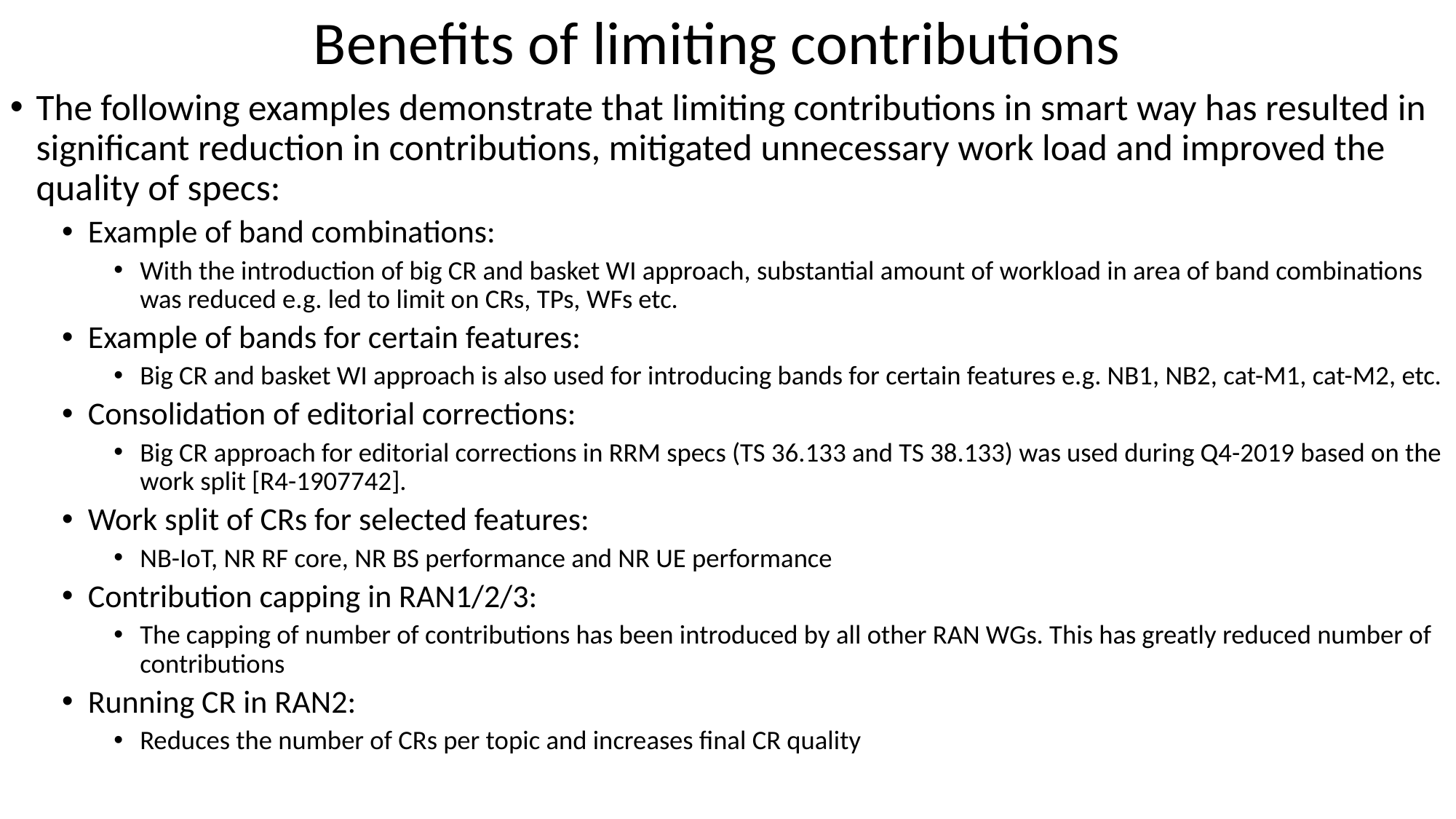

# Benefits of limiting contributions
The following examples demonstrate that limiting contributions in smart way has resulted in significant reduction in contributions, mitigated unnecessary work load and improved the quality of specs:
Example of band combinations:
With the introduction of big CR and basket WI approach, substantial amount of workload in area of band combinations was reduced e.g. led to limit on CRs, TPs, WFs etc.
Example of bands for certain features:
Big CR and basket WI approach is also used for introducing bands for certain features e.g. NB1, NB2, cat-M1, cat-M2, etc.
Consolidation of editorial corrections:
Big CR approach for editorial corrections in RRM specs (TS 36.133 and TS 38.133) was used during Q4-2019 based on the work split [R4-1907742].
Work split of CRs for selected features:
NB-IoT, NR RF core, NR BS performance and NR UE performance
Contribution capping in RAN1/2/3:
The capping of number of contributions has been introduced by all other RAN WGs. This has greatly reduced number of contributions
Running CR in RAN2:
Reduces the number of CRs per topic and increases final CR quality